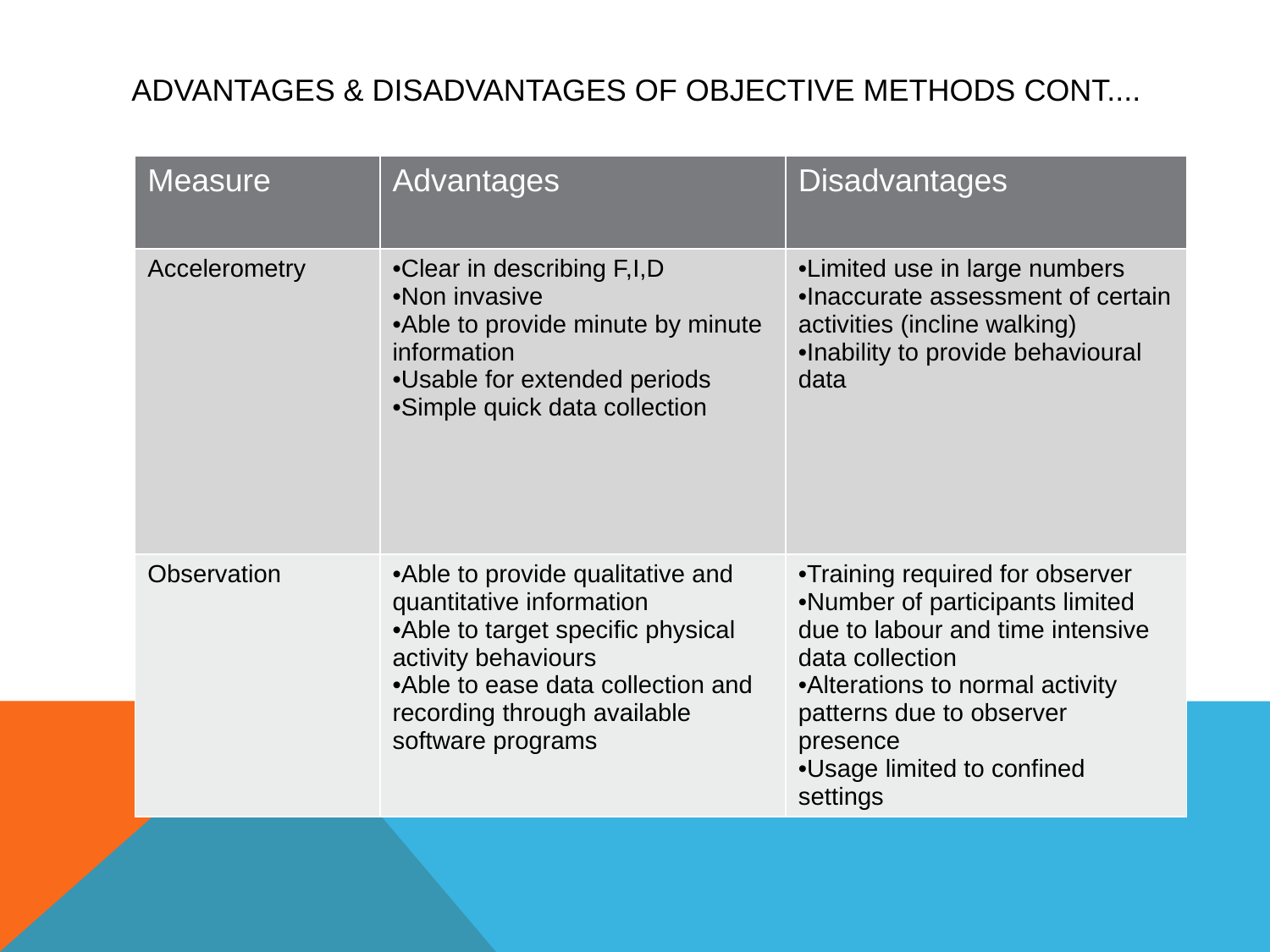

# Advantages & disadvantages of objective methods Cont....
| Measure | Advantages | Disadvantages |
| --- | --- | --- |
| Accelerometry | Clear in describing F,I,D Non invasive Able to provide minute by minute information Usable for extended periods Simple quick data collection | Limited use in large numbers Inaccurate assessment of certain activities (incline walking) Inability to provide behavioural data |
| Observation | Able to provide qualitative and quantitative information Able to target specific physical activity behaviours Able to ease data collection and recording through available software programs | Training required for observer Number of participants limited due to labour and time intensive data collection Alterations to normal activity patterns due to observer presence Usage limited to confined settings |